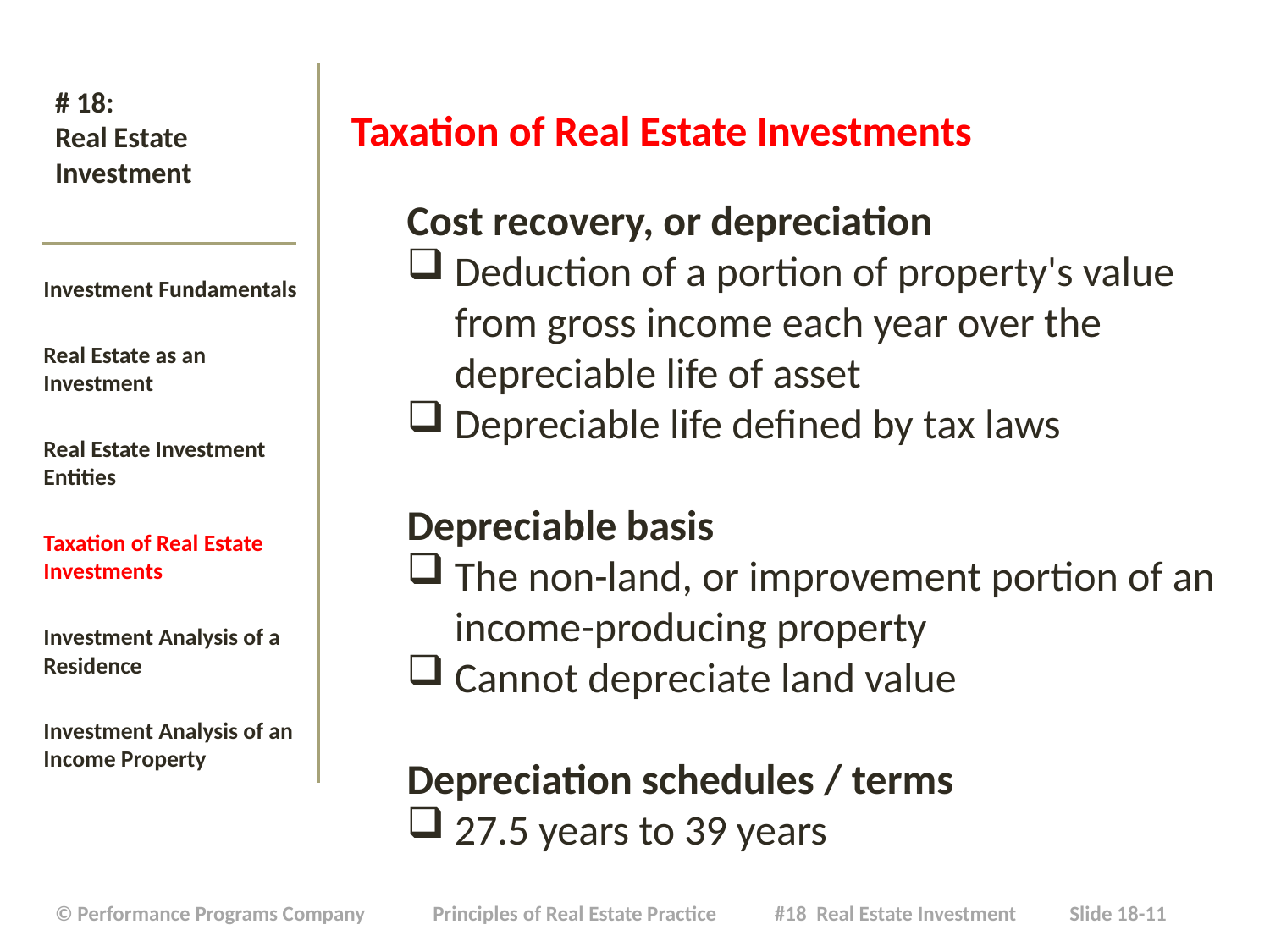

Taxation of Real Estate Investments

Cost recovery, or depreciation
Deduction of a portion of property's value from gross income each year over the depreciable life of asset
Depreciable life defined by tax laws

Depreciable basis
The non-land, or improvement portion of an income-producing property
Cannot depreciate land value
Depreciation schedules / terms
27.5 years to 39 years

# # 18: Real Estate Investment

Investment Fundamentals

Real Estate as an Investment

Real Estate Investment Entities

Taxation of Real Estate Investments

Investment Analysis of a Residence

Investment Analysis of an Income Property

| © Performance Programs Company Principles of Real Estate Practice #18 Real Estate Investment Slide 18-11 |
| --- |